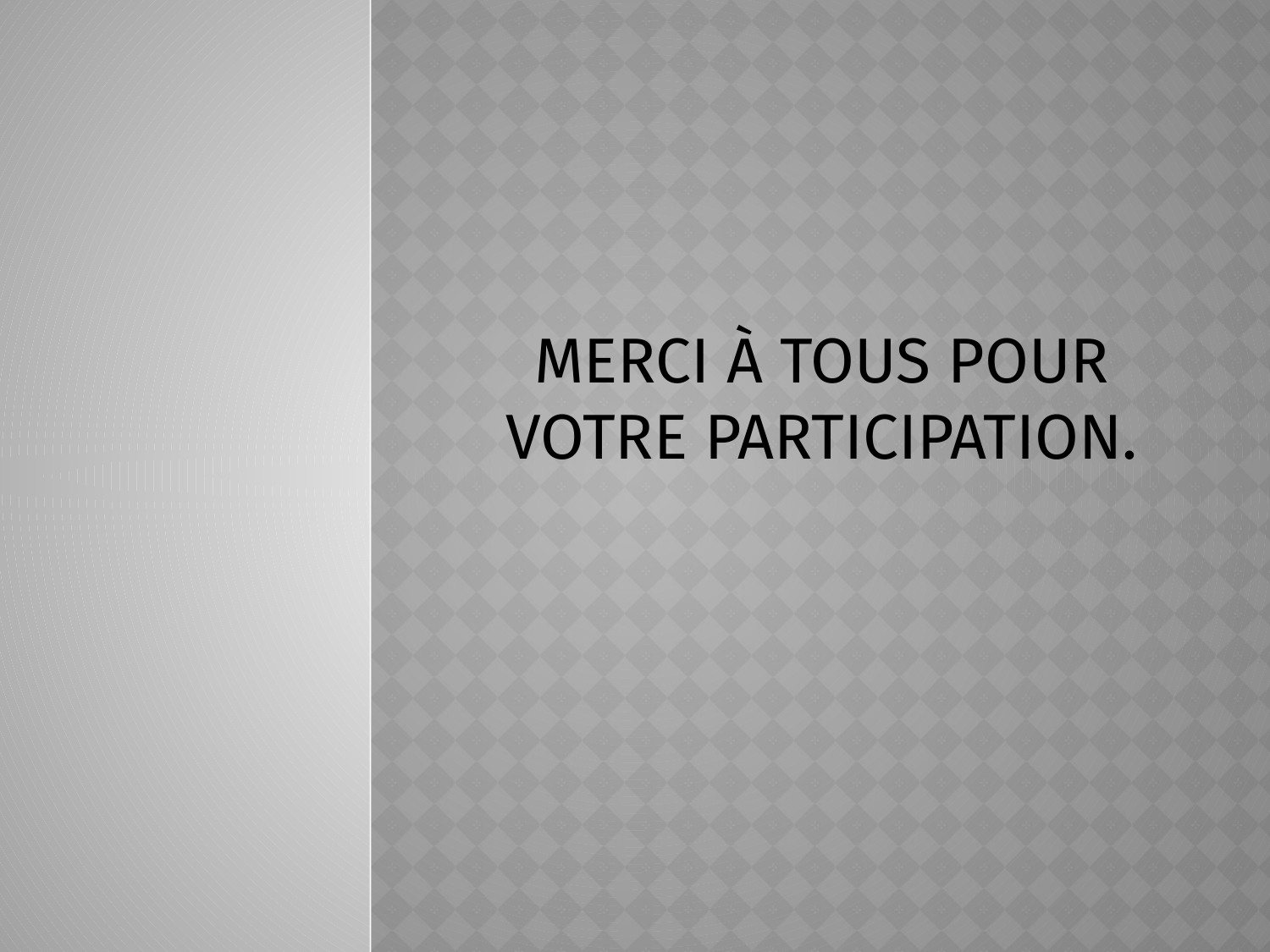

# Merci à tous pour votre participation.